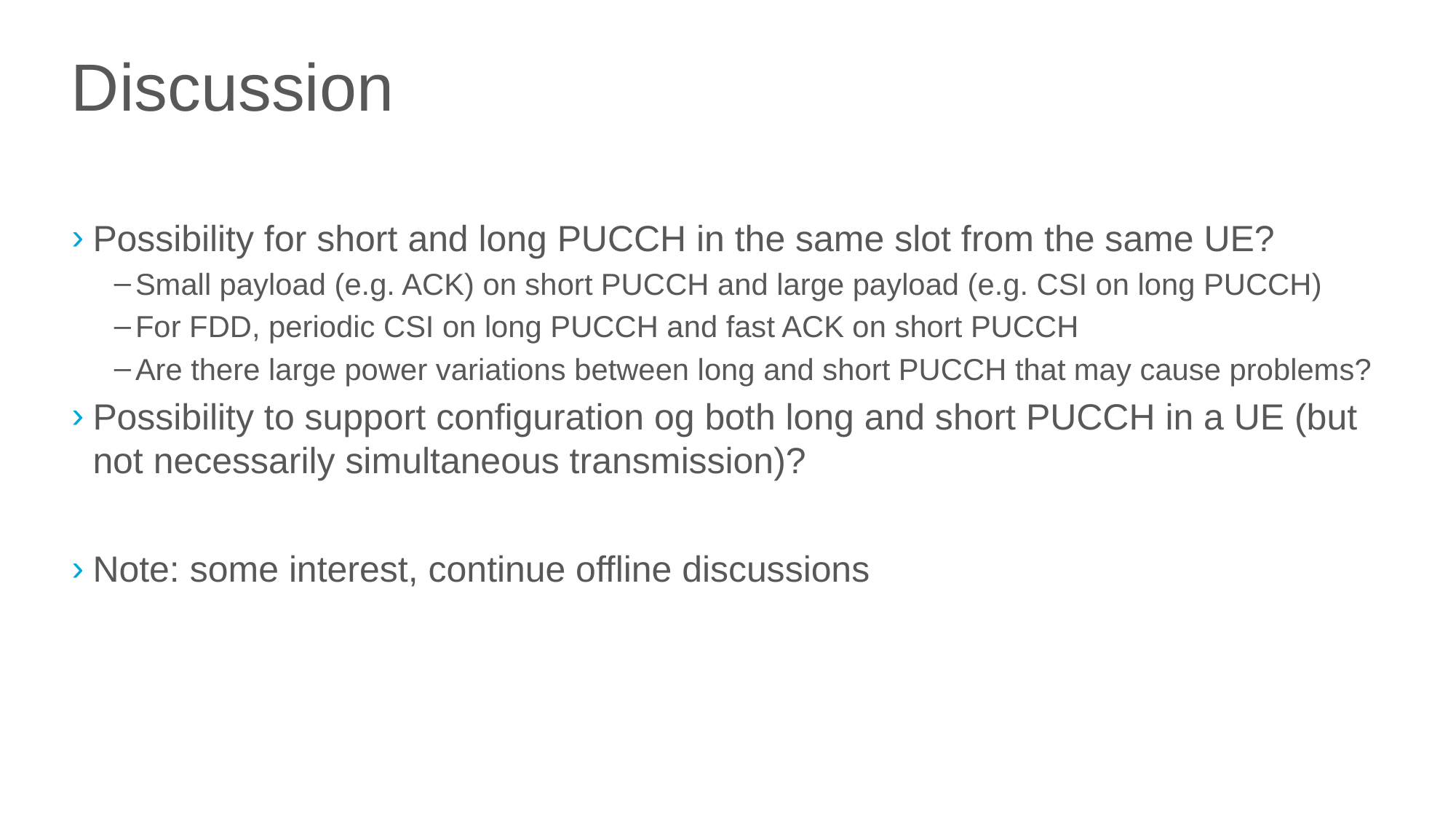

# Discussion
Possibility for short and long PUCCH in the same slot from the same UE?
Small payload (e.g. ACK) on short PUCCH and large payload (e.g. CSI on long PUCCH)
For FDD, periodic CSI on long PUCCH and fast ACK on short PUCCH
Are there large power variations between long and short PUCCH that may cause problems?
Possibility to support configuration og both long and short PUCCH in a UE (but not necessarily simultaneous transmission)?

Note: some interest, continue offline discussions